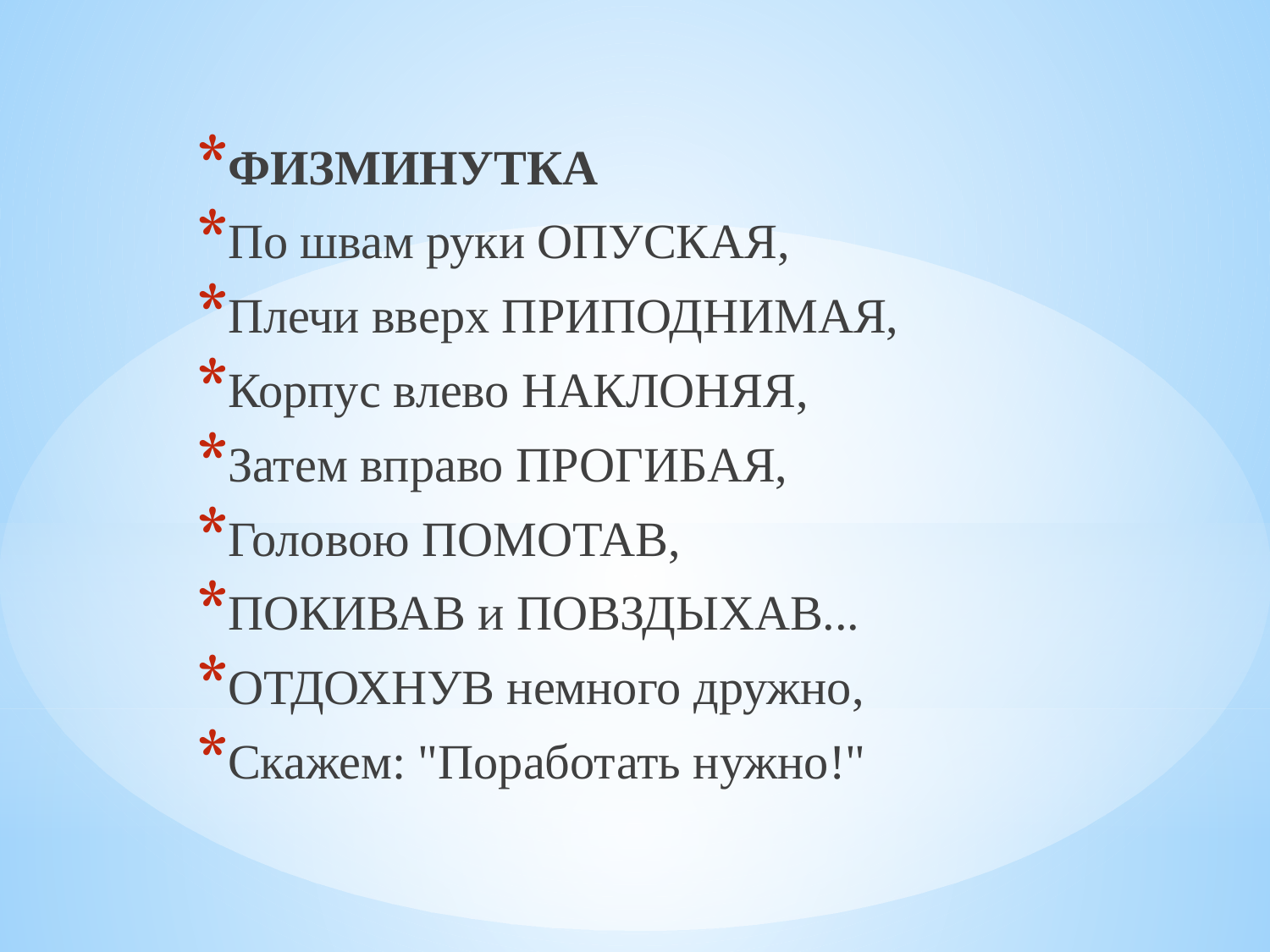

ФИЗМИНУТКА
По швам руки ОПУСКАЯ,
Плечи вверх ПРИПОДНИМАЯ,
Корпус влево НАКЛОНЯЯ,
Затем вправо ПРОГИБАЯ,
Головою ПОМОТАВ,
ПОКИВАВ и ПОВЗДЫХАВ...
ОТДОХНУВ немного дружно,
Скажем: "Поработать нужно!"

#